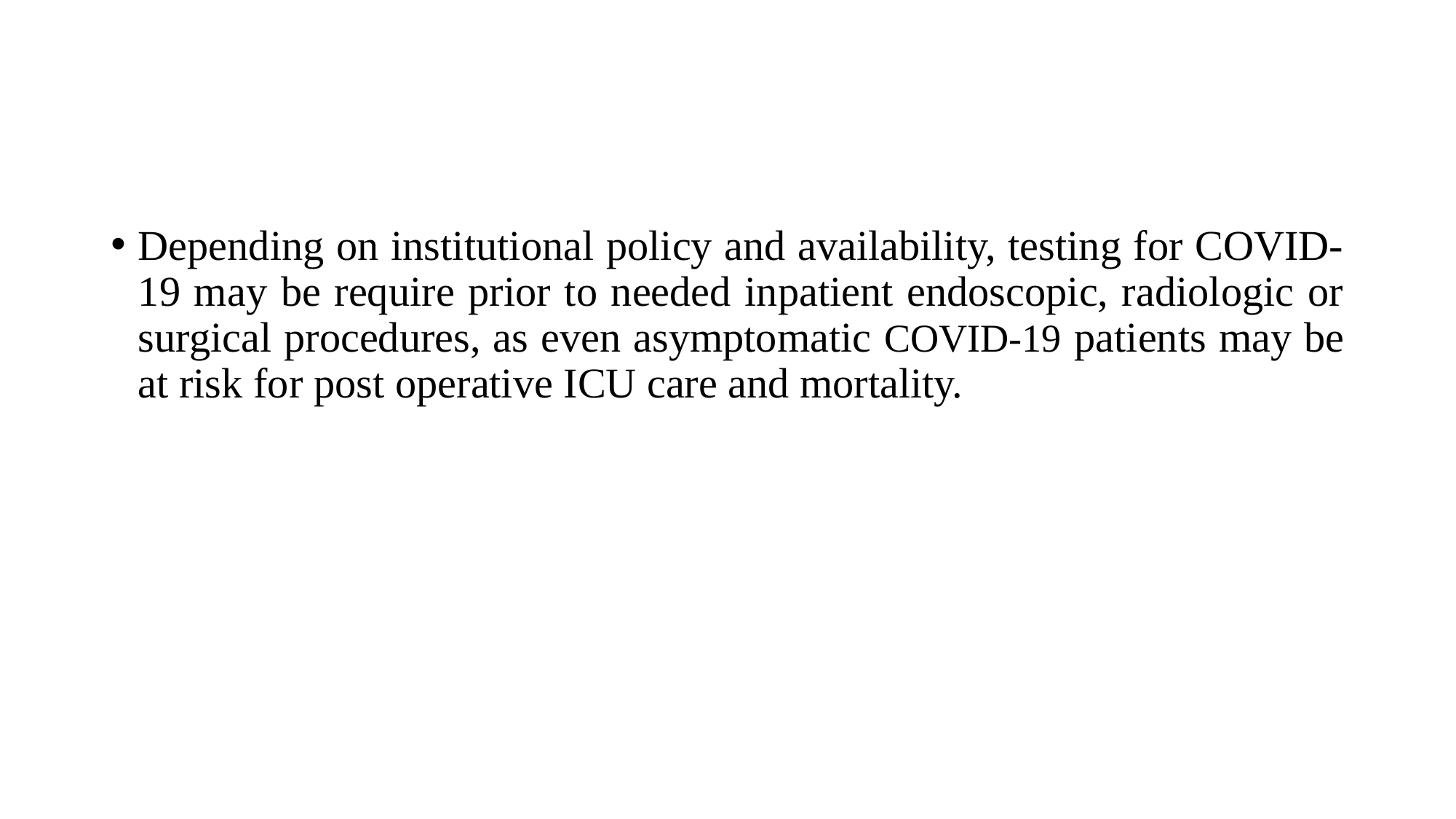

#
Depending on institutional policy and availability, testing for COVID-19 may be require prior to needed inpatient endoscopic, radiologic or surgical procedures, as even asymptomatic COVID-19 patients may be at risk for post operative ICU care and mortality.